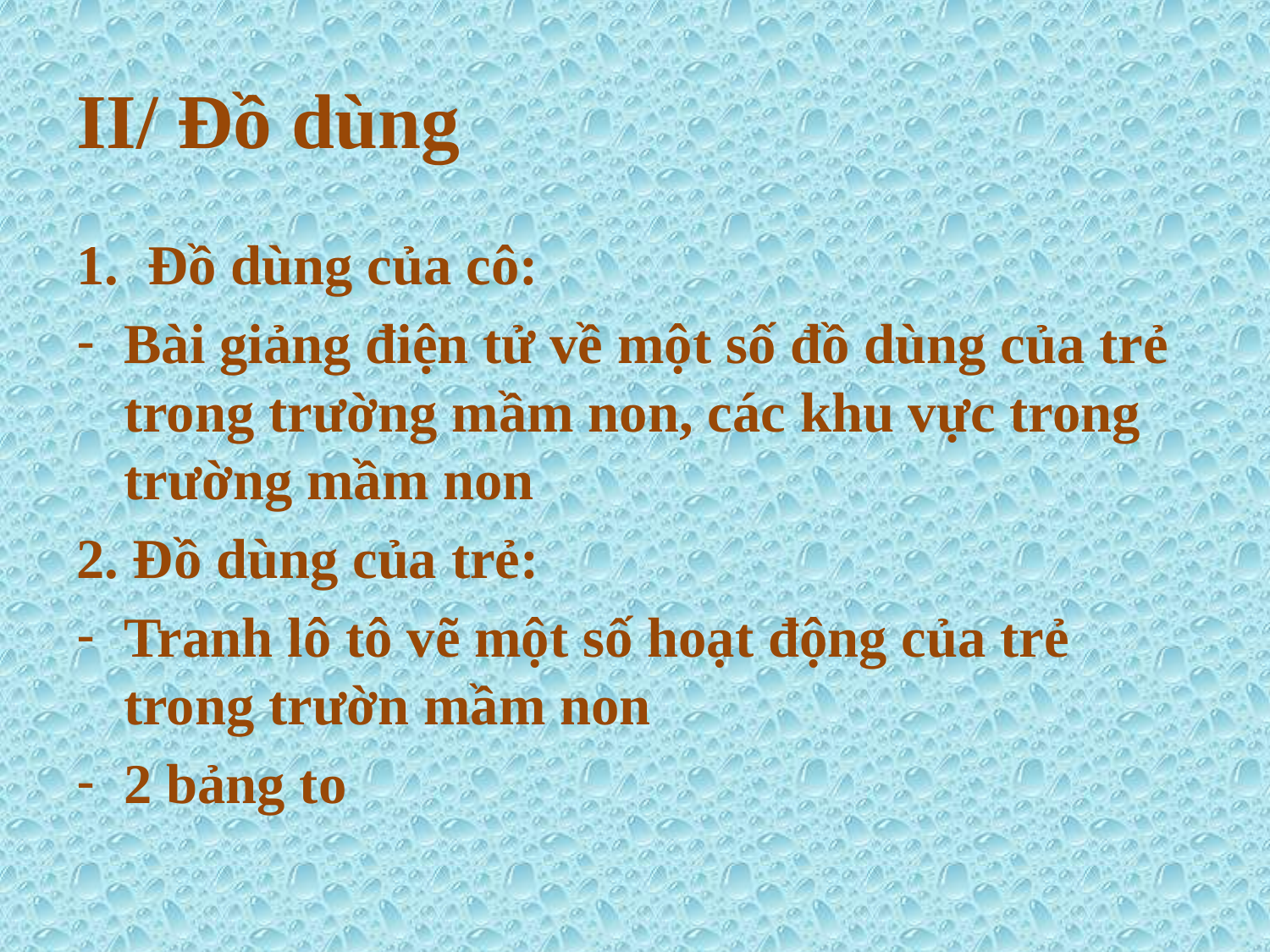

# II/ Đồ dùng
Đồ dùng của cô:
Bài giảng điện tử về một số đồ dùng của trẻ trong trường mầm non, các khu vực trong trường mầm non
2. Đồ dùng của trẻ:
Tranh lô tô vẽ một số hoạt động của trẻ trong trườn mầm non
2 bảng to